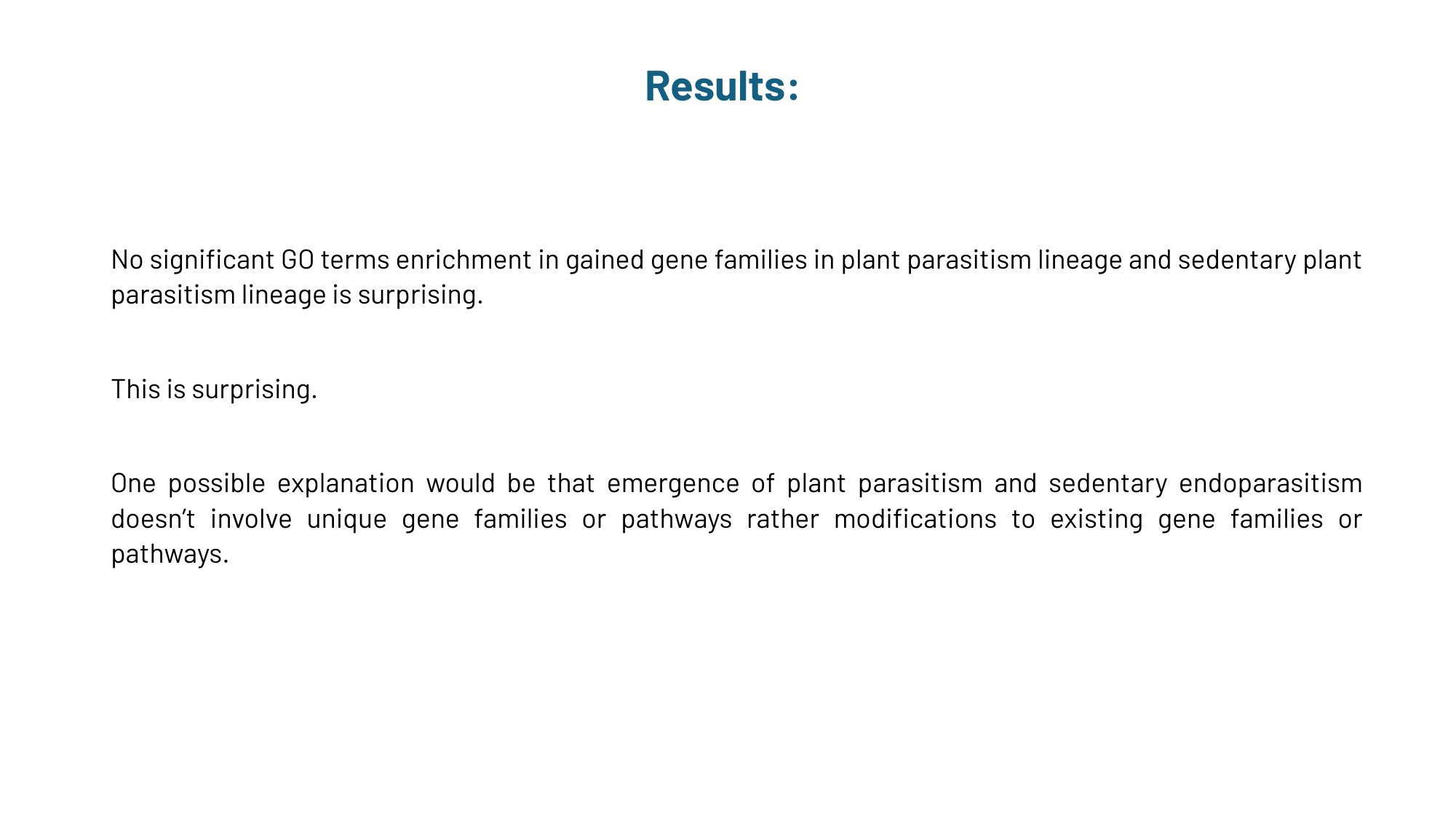

# Results:
No significant GO terms enrichment in gained gene families in plant parasitism lineage and sedentary plant parasitism lineage is surprising.

This is surprising.

One possible explanation would be that emergence of plant parasitism and sedentary endoparasitism doesn’t involve unique gene families or pathways rather modifications to existing gene families or pathways.